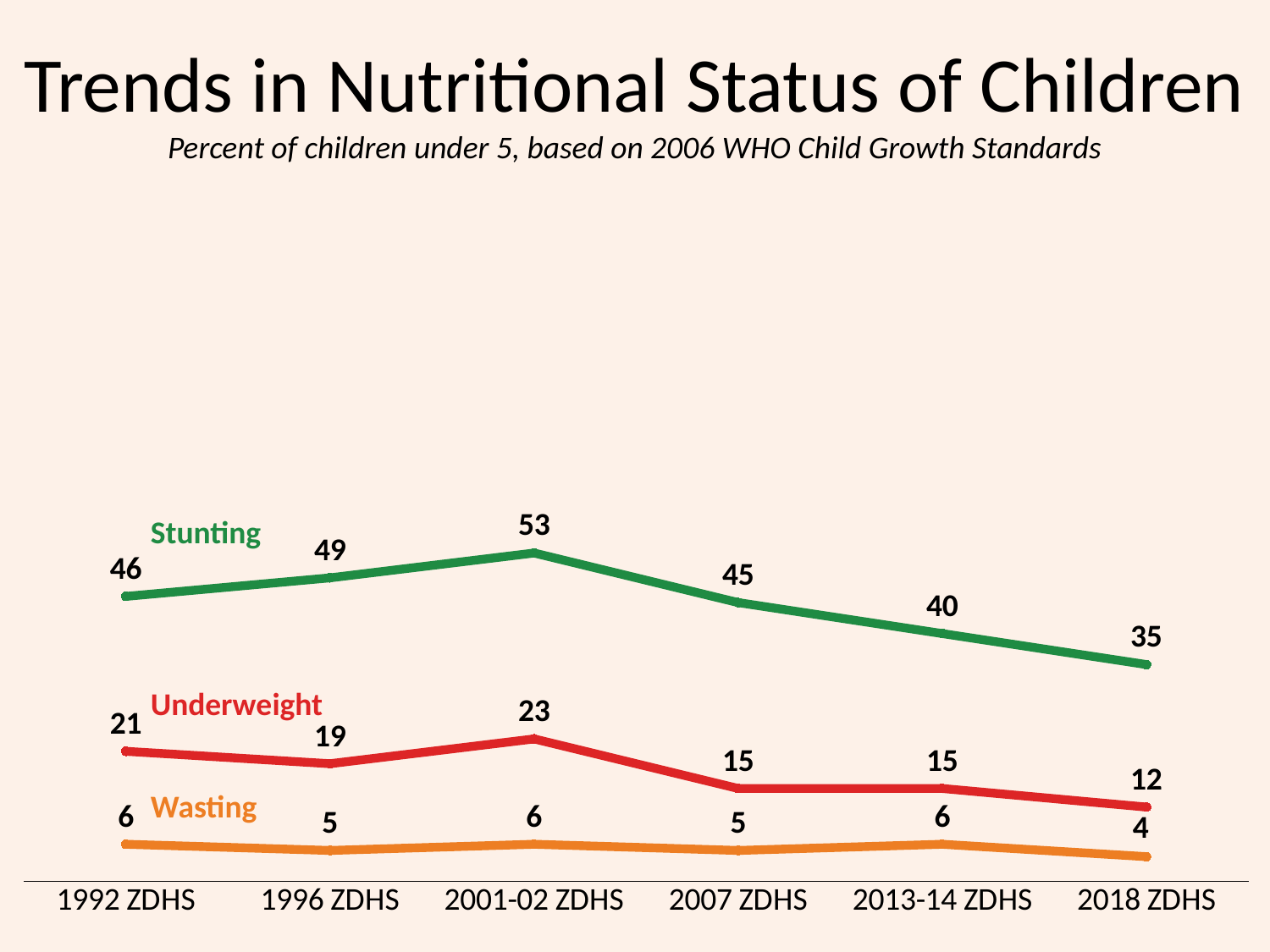

# Trends in Nutritional Status of Children
Percent of children under 5, based on 2006 WHO Child Growth Standards

### Chart

| Category | Stunted | Underweight | Wasted |
|---|---|---|---|
| 1992 ZDHS | 46.0 | 21.0 | 6.0 |
| 1996 ZDHS | 49.0 | 19.0 | 5.0 |
| 2001-02 ZDHS | 53.0 | 23.0 | 6.0 |
| 2007 ZDHS | 45.0 | 15.0 | 5.0 |
| 2013-14 ZDHS | 40.0 | 15.0 | 6.0 |
| 2018 ZDHS | 35.0 | 12.0 | 4.0 |
Stunting
Underweight
Wasting